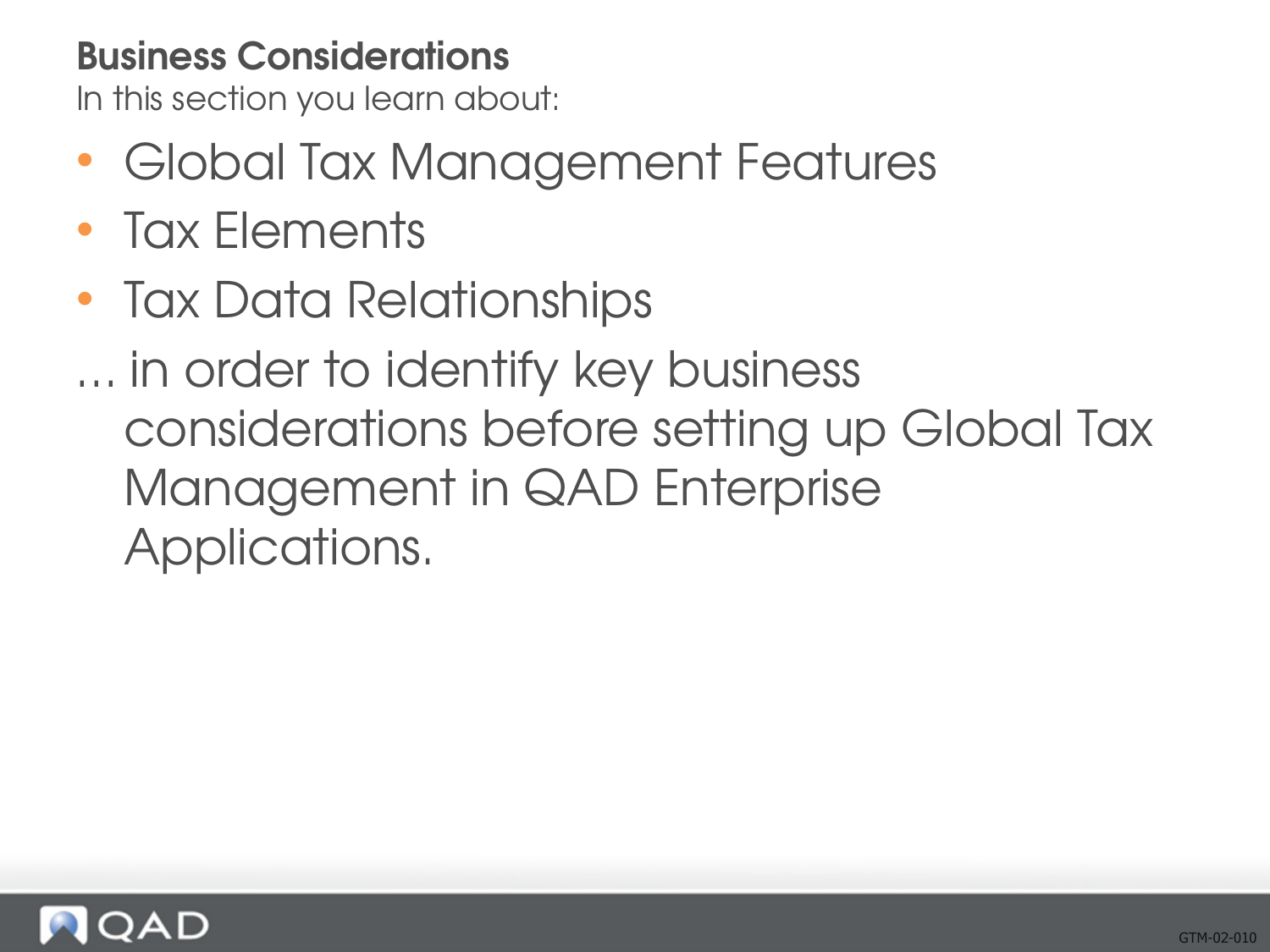

# Business Considerations In this section you learn about:
Global Tax Management Features
Tax Elements
Tax Data Relationships
… in order to identify key business considerations before setting up Global Tax Management in QAD Enterprise Applications.
GTM-02-010